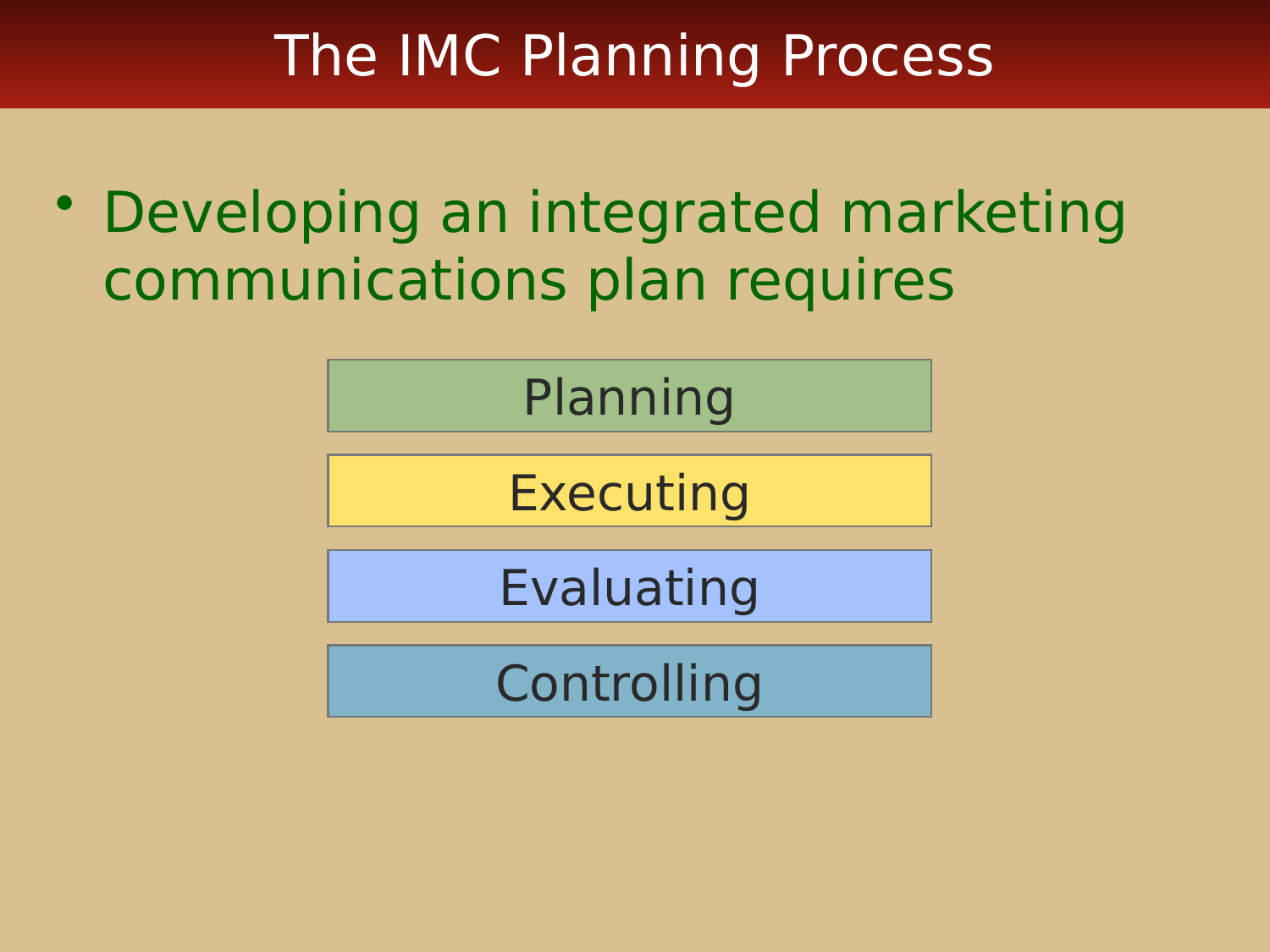

# The IMC Planning Process
Developing an integrated marketing communications plan requires
Planning
Executing
Evaluating
Controlling